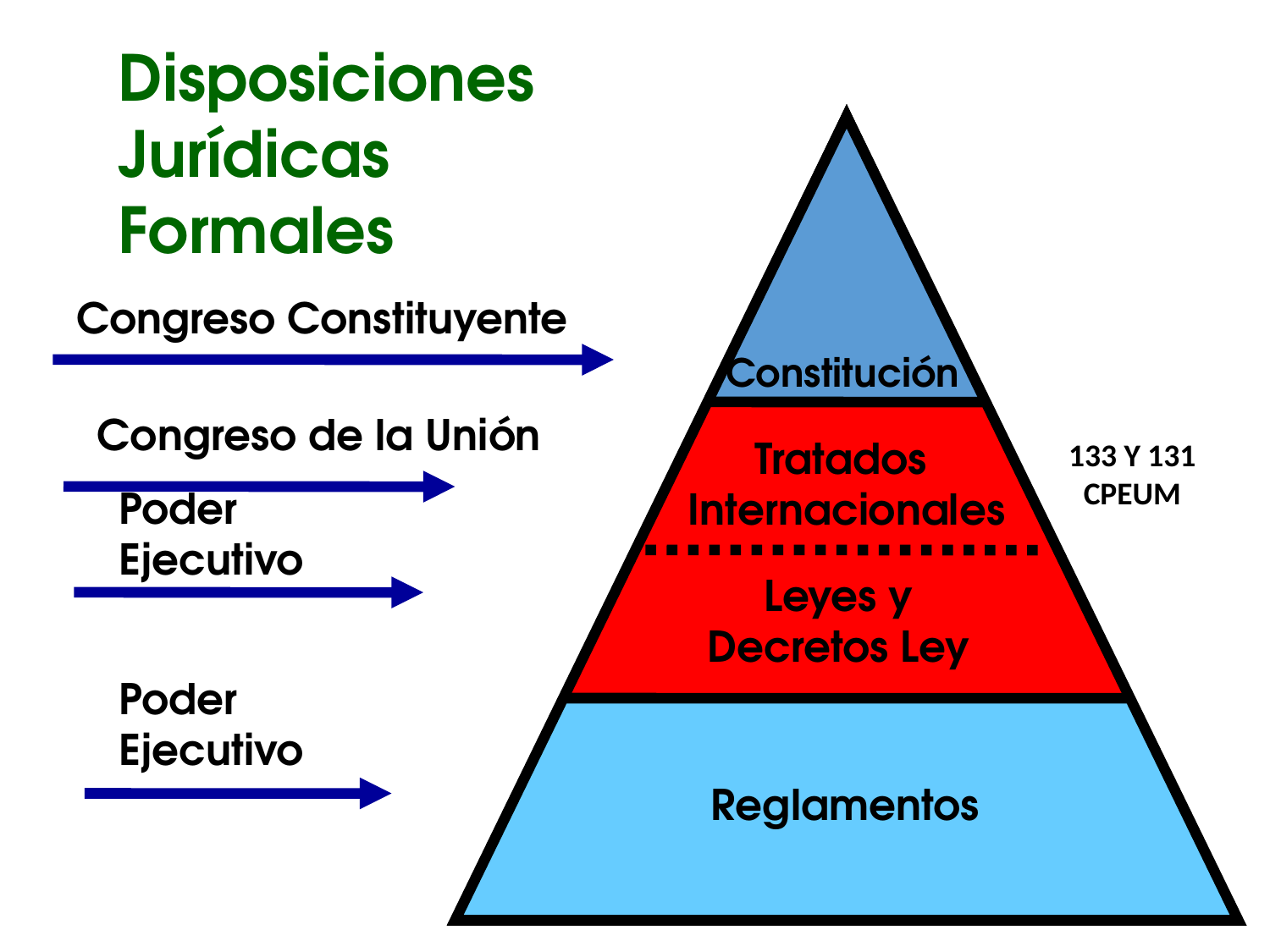

Disposiciones Jurídicas Formales

Congreso Constituyente
Constitución

Congreso de la Unión

Tratados
Internacionales
133 Y 131 CPEUM
Poder
Ejecutivo

Leyes y
Decretos Ley

Poder
Ejecutivo

Reglamentos